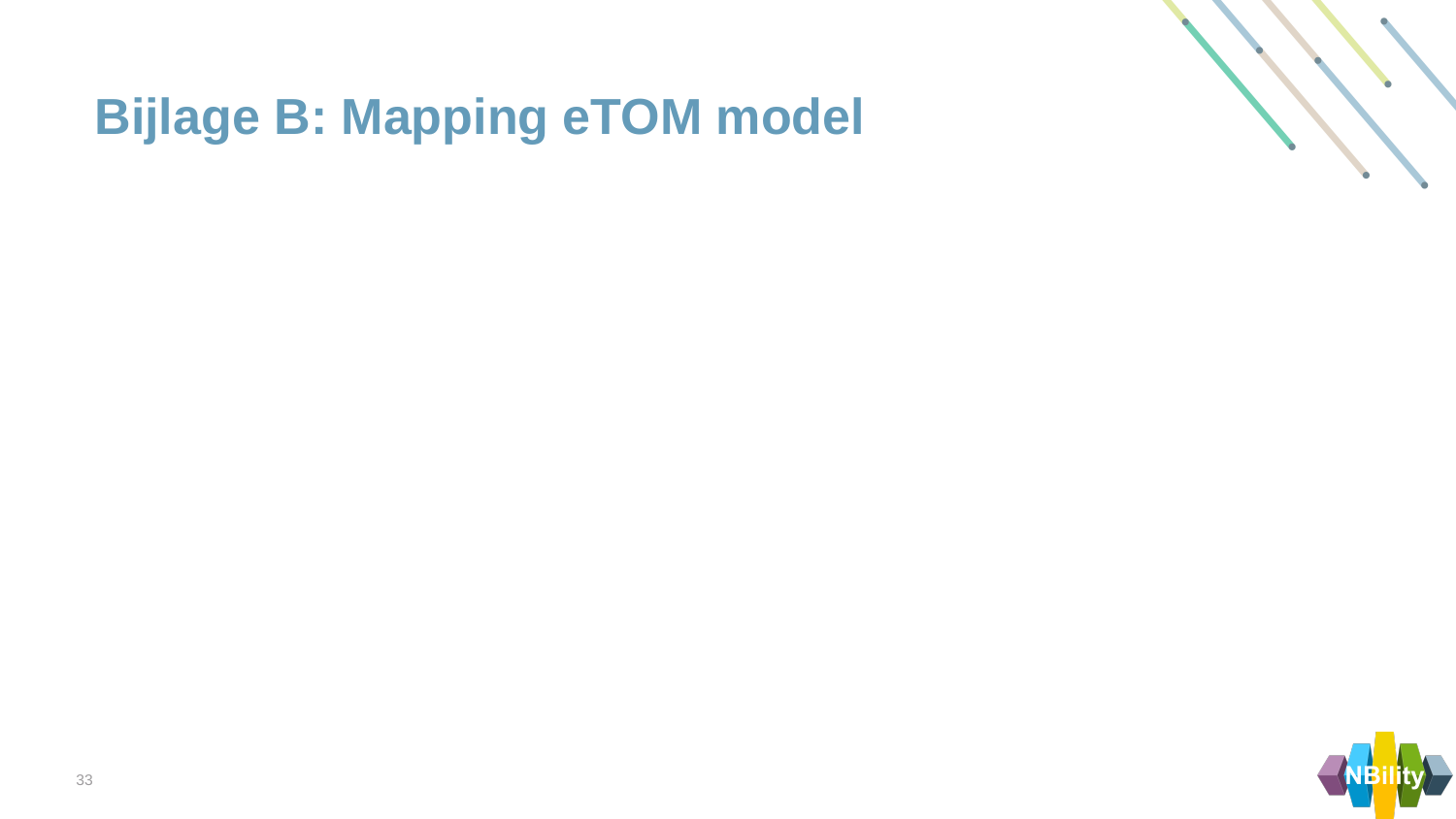

# Bijlage B: Mapping eTOM model
33